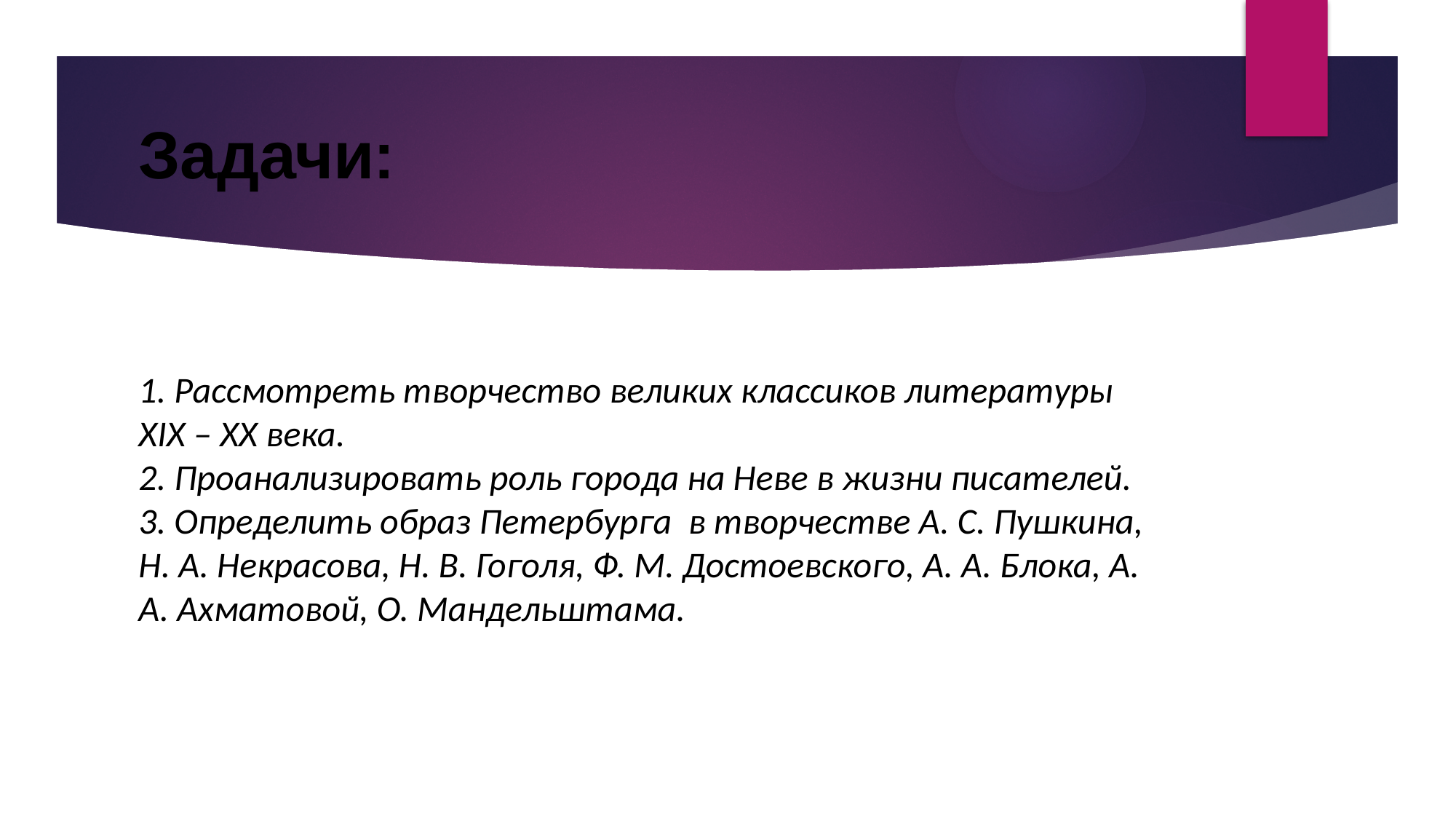

# Задачи: 1. Рассмотреть творчество великих классиков литературы XIX – XX века. 2. Проанализировать роль города на Неве в жизни писателей. 3. Определить образ Петербурга  в творчестве А. С. Пушкина, Н. А. Некрасова, Н. В. Гоголя, Ф. М. Достоевского, А. А. Блока, А. А. Ахматовой, О. Мандельштама.